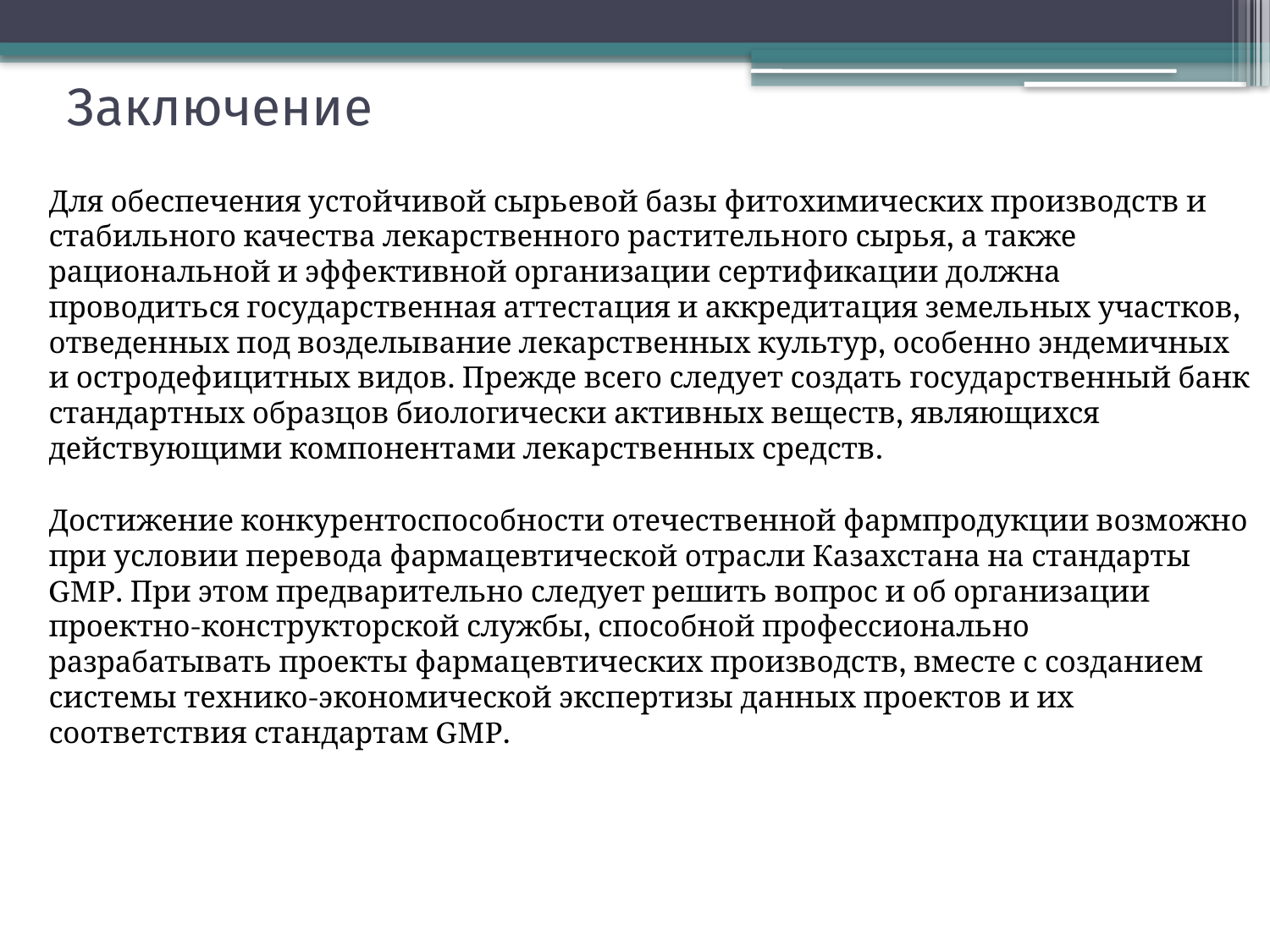

# Заключение
Для обеспечения устойчивой сырьевой базы фитохимических производств и стабильного качества лекарственного растительного сырья, а также рациональной и эффективной организации сертификации должна проводиться государственная аттестация и аккредитация земельных участков, отведенных под возделывание лекарственных культур, особенно эндемичных и остродефицитных видов. Прежде всего следует создать государственный банк стандартных образцов биологически активных веществ, являющихся действующими компонентами лекарственных средств.

Достижение конкурентоспособности отечественной фармпродукции возможно при условии перевода фармацевтической отрасли Казахстана на стандарты GMP. При этом предварительно следует решить вопрос и об организации проектно-конструкторской службы, способной профессионально разрабатывать проекты фармацевтических производств, вместе с созданием системы технико-экономической экспертизы данных проектов и их соответствия стандартам GMP.